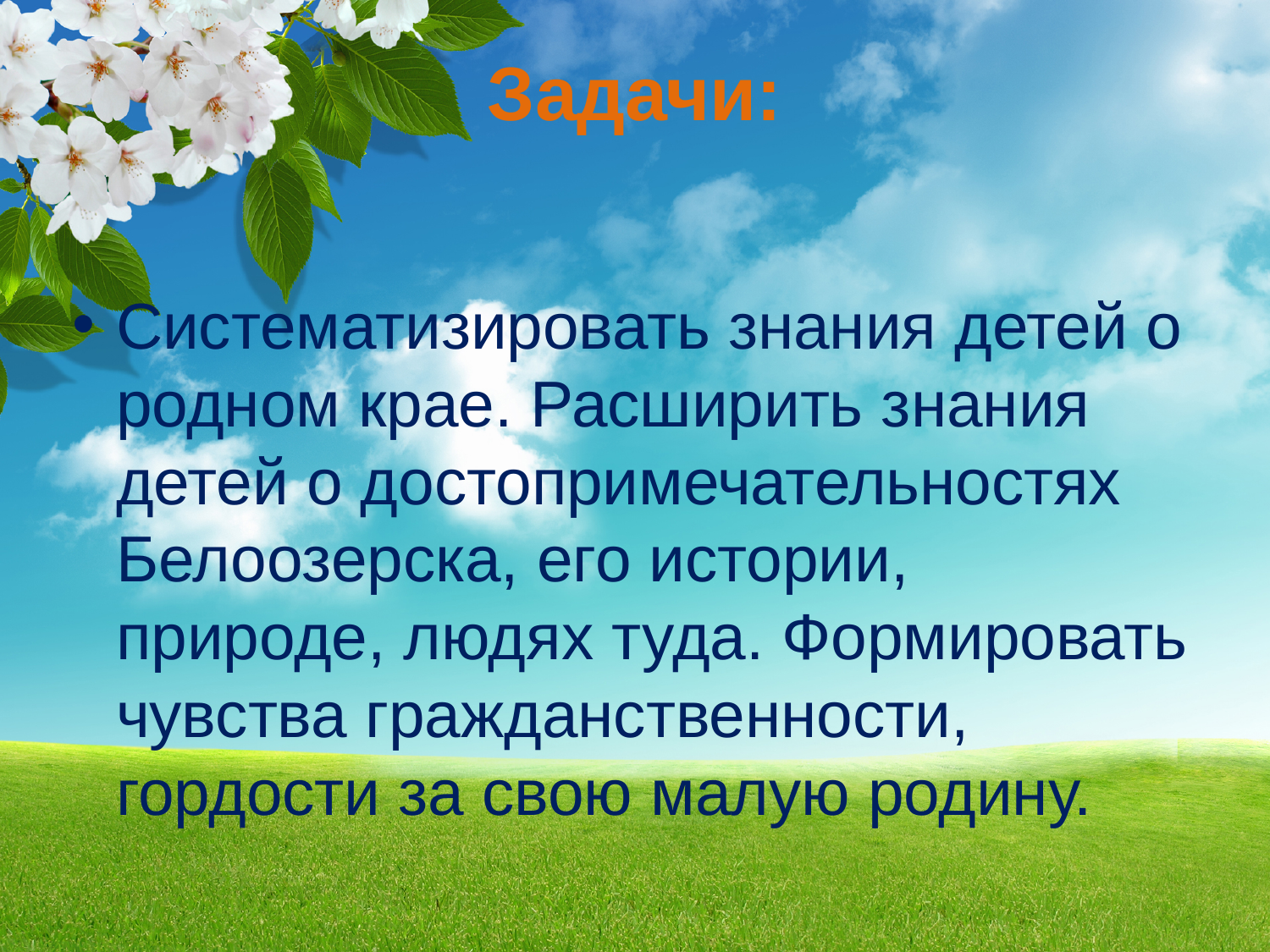

# Задачи:
Систематизировать знания детей о родном крае. Расширить знания детей о достопримечательностях Белоозерска, его истории, природе, людях туда. Формировать чувства гражданственности, гордости за свою малую родину.